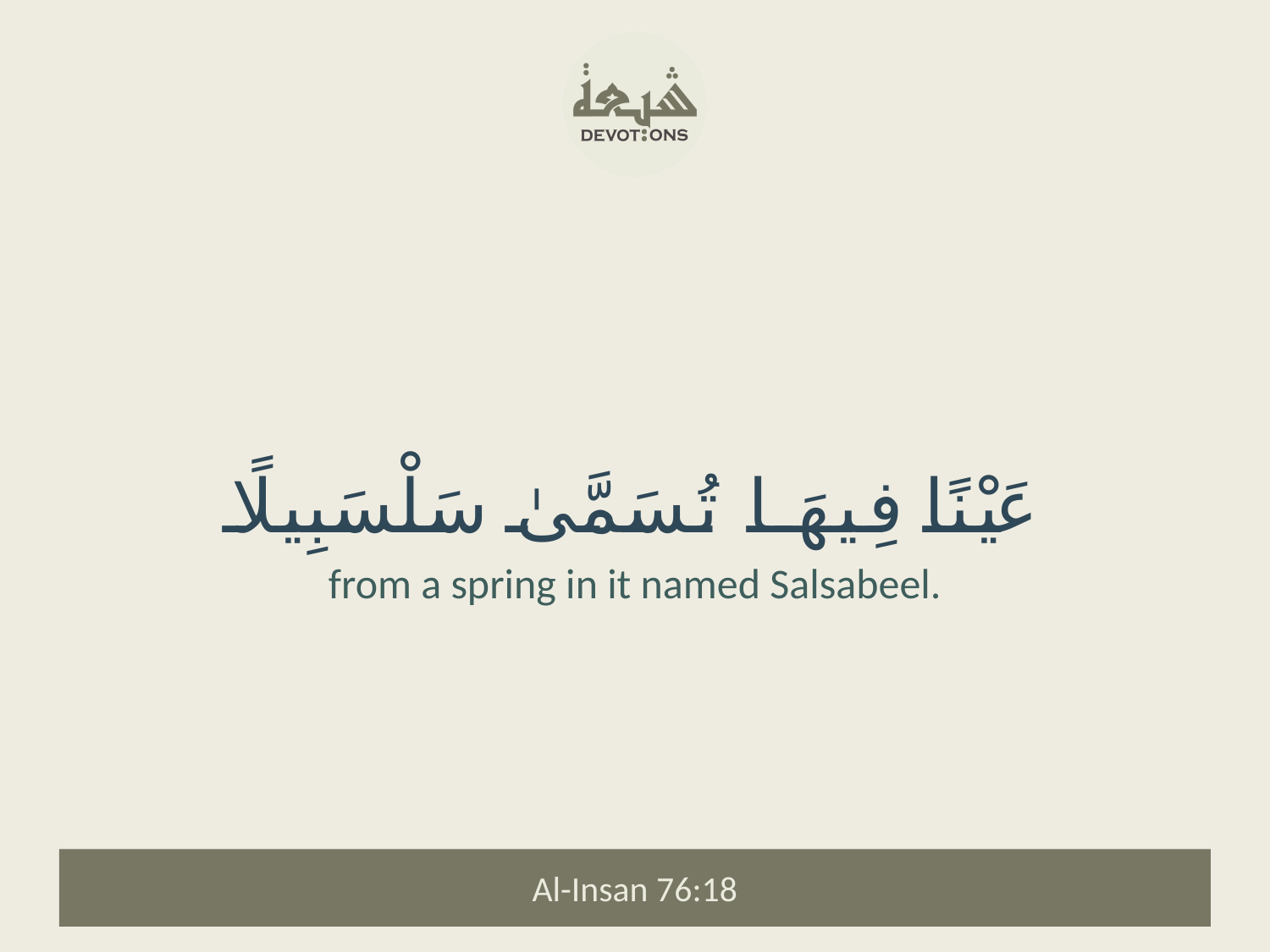

عَيْنًا فِيهَا تُسَمَّىٰ سَلْسَبِيلًا
from a spring in it named Salsabeel.
Al-Insan 76:18